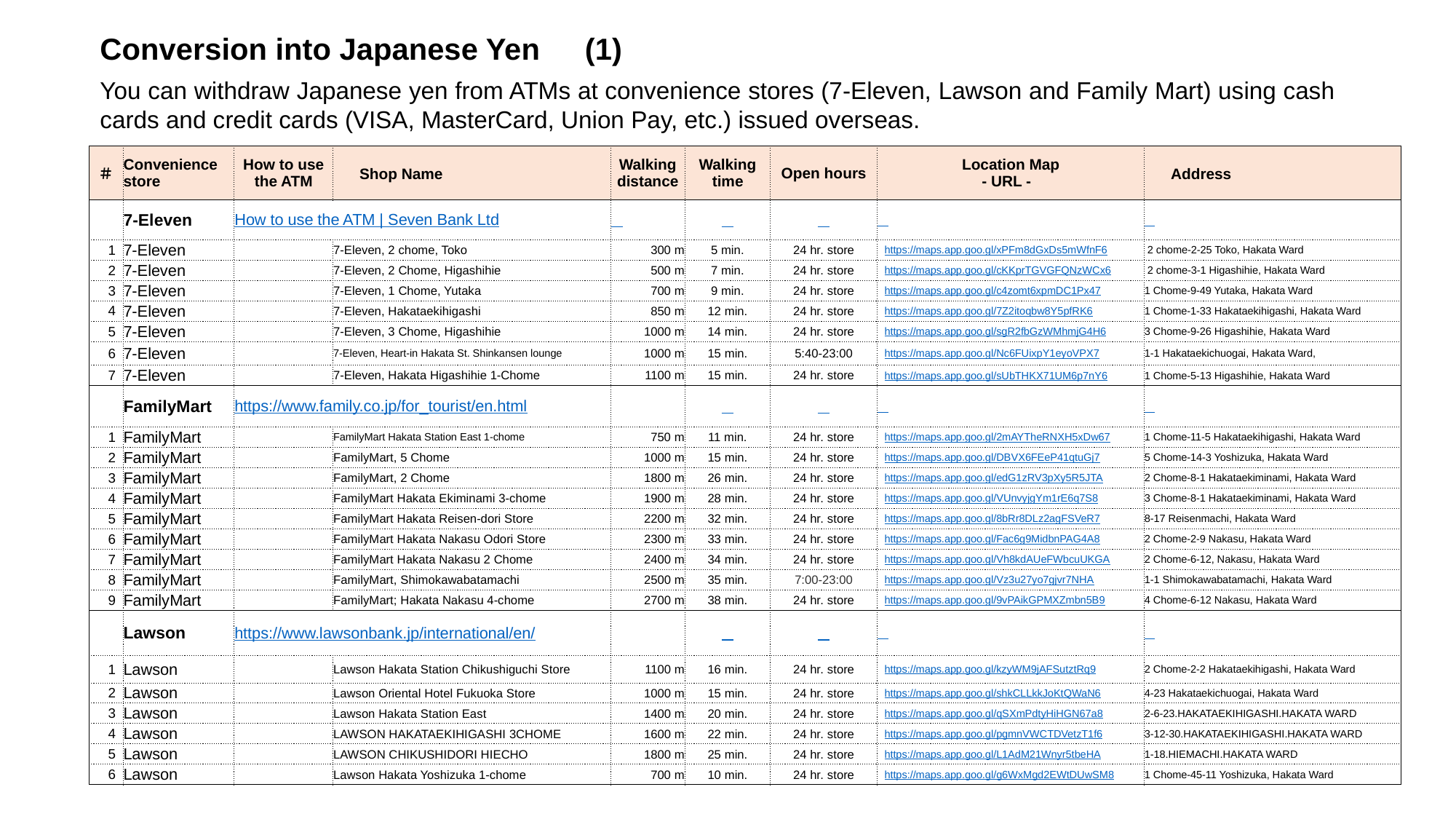

Conversion into Japanese Yen　(1)
You can withdraw Japanese yen from ATMs at convenience stores (7-Eleven, Lawson and Family Mart) using cash cards and credit cards (VISA, MasterCard, Union Pay, etc.) issued overseas.
| ＃ | Convenience store | How to use the ATM | Shop Name | Walking distance | Walking time | Open hours | Location Map - URL - | Address |
| --- | --- | --- | --- | --- | --- | --- | --- | --- |
|  | 7-Eleven | How to use the ATM | Seven Bank Ltd |  |  |  |  |  |  |
| 1 | 7-Eleven |  | 7-Eleven, 2 chome, Toko | 300 m | 5 min. | 24 hr. store | https://maps.app.goo.gl/xPFm8dGxDs5mWfnF6 | 2 chome-2-25 Toko, Hakata Ward |
| 2 | 7-Eleven |  | 7-Eleven, 2 Chome, Higashihie | 500 m | 7 min. | 24 hr. store | https://maps.app.goo.gl/cKKprTGVGFQNzWCx6 | 2 chome-3-1 Higashihie, Hakata Ward |
| 3 | 7-Eleven |  | 7-Eleven, 1 Chome, Yutaka | 700 m | 9 min. | 24 hr. store | https://maps.app.goo.gl/c4zomt6xpmDC1Px47 | 1 Chome-9-49 Yutaka, Hakata Ward |
| 4 | 7-Eleven |  | 7-Eleven, Hakataekihigashi | 850 m | 12 min. | 24 hr. store | https://maps.app.goo.gl/7Z2itoqbw8Y5pfRK6 | 1 Chome-1-33 Hakataekihigashi, Hakata Ward |
| 5 | 7-Eleven |  | 7-Eleven, 3 Chome, Higashihie | 1000 m | 14 min. | 24 hr. store | https://maps.app.goo.gl/sgR2fbGzWMhmjG4H6 | 3 Chome-9-26 Higashihie, Hakata Ward |
| 6 | 7-Eleven |  | 7-Eleven, Heart-in Hakata St. Shinkansen lounge | 1000 m | 15 min. | 5:40-23:00 | https://maps.app.goo.gl/Nc6FUixpY1eyoVPX7 | 1-1 Hakataekichuogai, Hakata Ward, |
| 7 | 7-Eleven |  | 7-Eleven, Hakata Higashihie 1-Chome | 1100 m | 15 min. | 24 hr. store | https://maps.app.goo.gl/sUbTHKX71UM6p7nY6 | 1 Chome-5-13 Higashihie, Hakata Ward |
|  | FamilyMart | https://www.family.co.jp/for\_tourist/en.html |  |  |  |  |  |  |
| 1 | FamilyMart |  | FamilyMart Hakata Station East 1-chome | 750 m | 11 min. | 24 hr. store | https://maps.app.goo.gl/2mAYTheRNXH5xDw67 | 1 Chome-11-5 Hakataekihigashi, Hakata Ward |
| 2 | FamilyMart |  | FamilyMart, 5 Chome | 1000 m | 15 min. | 24 hr. store | https://maps.app.goo.gl/DBVX6FEeP41qtuGj7 | 5 Chome-14-3 Yoshizuka, Hakata Ward |
| 3 | FamilyMart |  | FamilyMart, 2 Chome | 1800 m | 26 min. | 24 hr. store | https://maps.app.goo.gl/edG1zRV3pXy5R5JTA | 2 Chome-8-1 Hakataekiminami, Hakata Ward |
| 4 | FamilyMart |  | FamilyMart Hakata Ekiminami 3-chome | 1900 m | 28 min. | 24 hr. store | https://maps.app.goo.gl/VUnvyjgYm1rE6q7S8 | 3 Chome-8-1 Hakataekiminami, Hakata Ward |
| 5 | FamilyMart |  | FamilyMart Hakata Reisen-dori Store | 2200 m | 32 min. | 24 hr. store | https://maps.app.goo.gl/8bRr8DLz2agFSVeR7 | 8-17 Reisenmachi, Hakata Ward |
| 6 | FamilyMart |  | FamilyMart Hakata Nakasu Odori Store | 2300 m | 33 min. | 24 hr. store | https://maps.app.goo.gl/Fac6g9MidbnPAG4A8 | 2 Chome-2-9 Nakasu, Hakata Ward |
| 7 | FamilyMart |  | FamilyMart Hakata Nakasu 2 Chome | 2400 m | 34 min. | 24 hr. store | https://maps.app.goo.gl/Vh8kdAUeFWbcuUKGA | 2 Chome-6-12, Nakasu, Hakata Ward |
| 8 | FamilyMart |  | FamilyMart, Shimokawabatamachi | 2500 m | 35 min. | 7:00-23:00 | https://maps.app.goo.gl/Vz3u27yo7gjvr7NHA | 1-1 Shimokawabatamachi, Hakata Ward |
| 9 | FamilyMart |  | FamilyMart; Hakata Nakasu 4-chome | 2700 m | 38 min. | 24 hr. store | https://maps.app.goo.gl/9vPAikGPMXZmbn5B9 | 4 Chome-6-12 Nakasu, Hakata Ward |
|  | Lawson | https://www.lawsonbank.jp/international/en/ |  |  |  |  |  |  |
| 1 | Lawson |  | Lawson Hakata Station Chikushiguchi Store | 1100 m | 16 min. | 24 hr. store | https://maps.app.goo.gl/kzyWM9jAFSutztRq9 | 2 Chome-2-2 Hakataekihigashi, Hakata Ward |
| 2 | Lawson |  | Lawson Oriental Hotel Fukuoka Store | 1000 m | 15 min. | 24 hr. store | https://maps.app.goo.gl/shkCLLkkJoKtQWaN6 | 4-23 Hakataekichuogai, Hakata Ward |
| 3 | Lawson |  | Lawson Hakata Station East | 1400 m | 20 min. | 24 hr. store | https://maps.app.goo.gl/qSXmPdtyHiHGN67a8 | 2-6-23.HAKATAEKIHIGASHI.HAKATA WARD |
| 4 | Lawson |  | LAWSON HAKATAEKIHIGASHI 3CHOME | 1600 m | 22 min. | 24 hr. store | https://maps.app.goo.gl/pgmnVWCTDVetzT1f6 | 3-12-30.HAKATAEKIHIGASHI.HAKATA WARD |
| 5 | Lawson |  | LAWSON CHIKUSHIDORI HIECHO | 1800 m | 25 min. | 24 hr. store | https://maps.app.goo.gl/L1AdM21Wnyr5tbeHA | 1-18.HIEMACHI.HAKATA WARD |
| 6 | Lawson |  | Lawson Hakata Yoshizuka 1-chome | 700 m | 10 min. | 24 hr. store | https://maps.app.goo.gl/g6WxMgd2EWtDUwSM8 | 1 Chome-45-11 Yoshizuka, Hakata Ward |